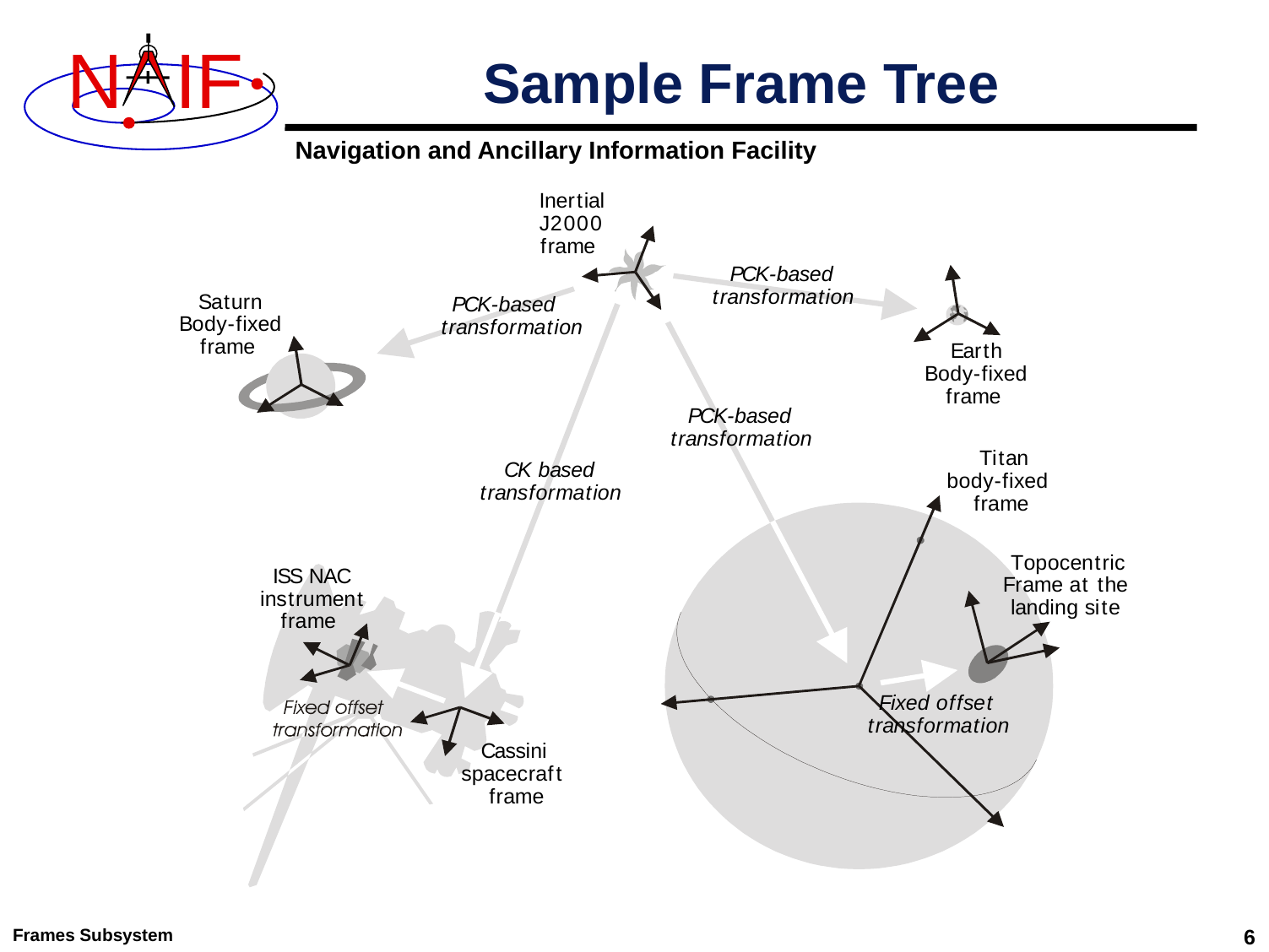

# Sample Frame Tree
I
n
e
r
t
i
a
l

J
2
0
0
0

f
r
a
m
e

S
a
t
u
r
n

B
o
d
y
-
f
i
x
e
d

f
r
a
m
e

E
a
r
t
h

B
o
d
y
-
f
i
x
e
d

f
r
a
m
e

T
o
p
o
c

I
S
S

N
A
C
i
n
s
t
r
u
m
e
n
t

f
r
a
m
e

F
i
x
e
d

o
f
f
s
e
t

t
r
a
n
s
f
o
r
m
a
t
i
o
n

C
a
s
s
i
n
i
s
p
a
c
e
c
r
a
f
t

f
r
a
m
e

P
C
K
-
b
a
s
e
d

t
r
a
n
s
f
o
r
m
a
t
i
o
n

P
C
K
-
b
a
s
e
d

t
r
a
n
s
f
o
r
m
a
t
i
o
n

P
C
K
-
b
a
s
e
d
t
r
a
n
s
f
o
r
m
a
t
i
o
n

T
i
t
a
n

C
K

b
a
s
e
d
b
o
d
y
-
f
i
x
e
d

t
r
a
n
s
f
o
r

f
r
a
m
e

e
n
t
r
i
c

F
r
a
m
e

a
t

t
h
e

l
a
n
d
i
n
g

s
i
t
e

m
a
t
i
o
n

Frames Subsystem
6